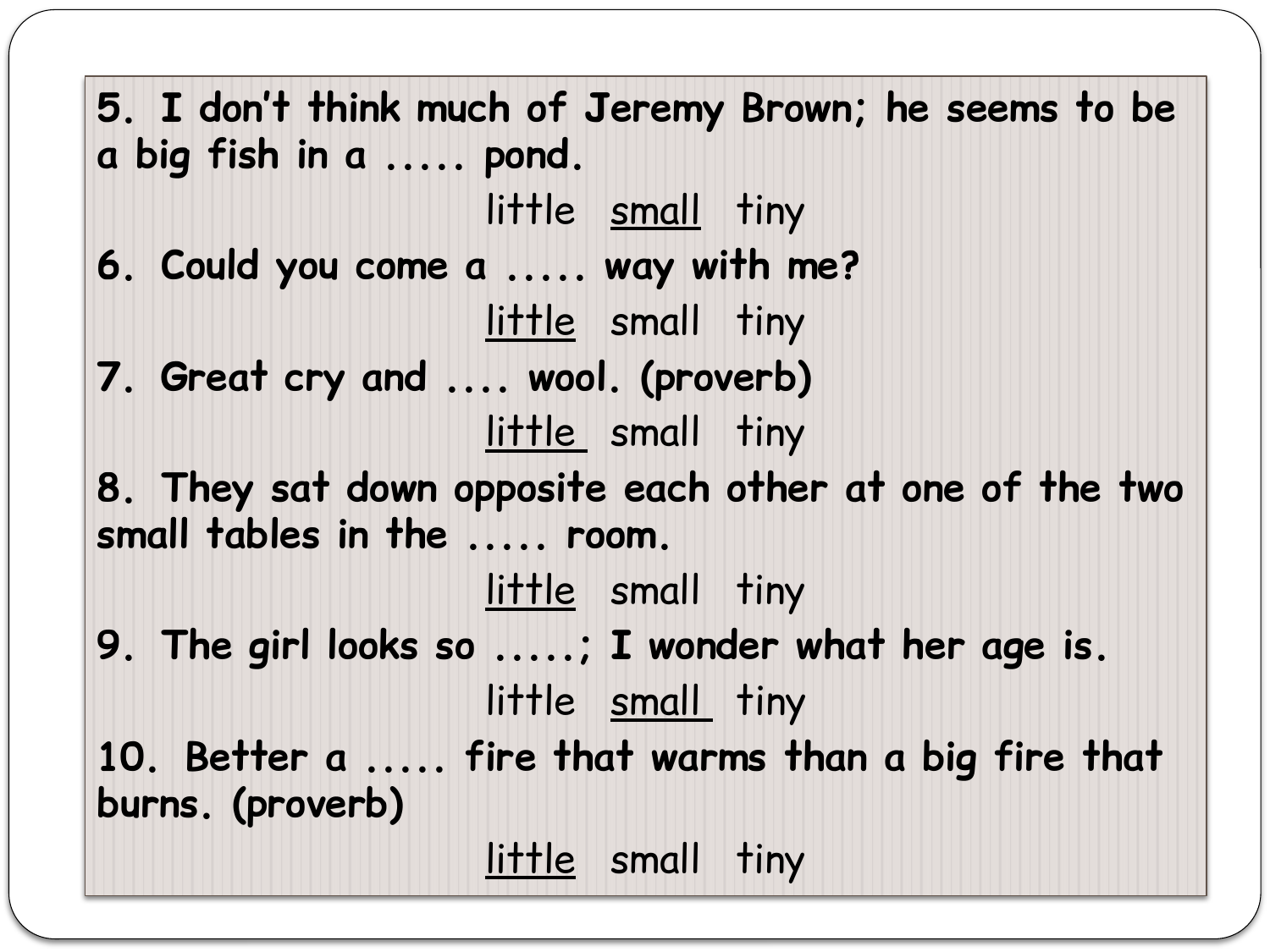

5.  I don’t think much of Jeremy Brown; he seems to be a big fish in a ..... pond.
little   small   tiny
6.  Could you come a ..... way with me?
little   small   tiny
7.  Great cry and .... wool. (proverb)
little   small   tiny
8.  They sat down opposite each other at one of the two small tables in the ..... room.
little   small   tiny
9.  The girl looks so .....; I wonder what her age is.
little   small   tiny
10.  Better a ..... fire that warms than a big fire that burns. (proverb)
little   small   tiny